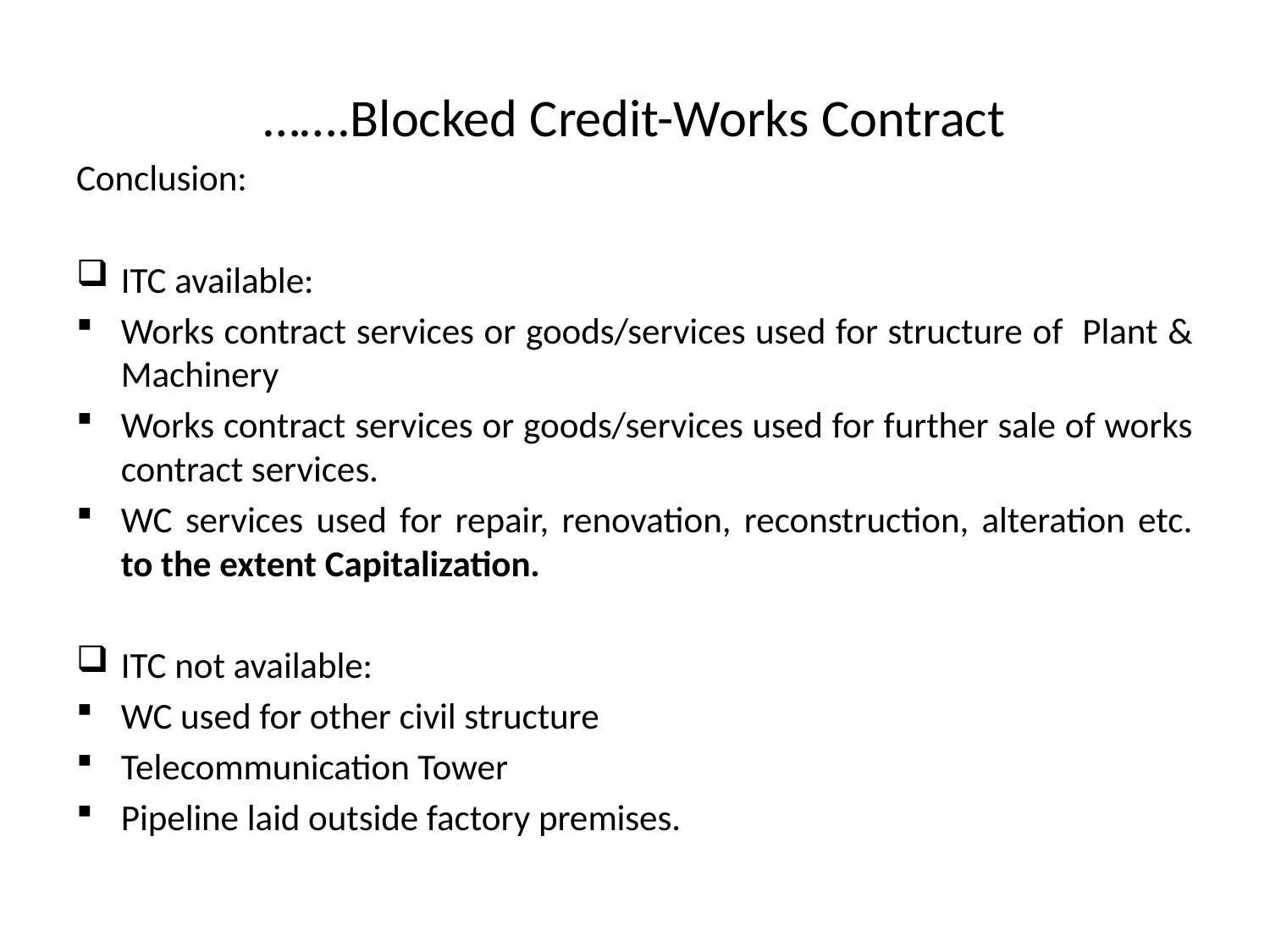

# …….Blocked Credit-Works Contract
Conclusion:

ITC available:
Works contract services or goods/services used for structure of  Plant & Machinery
Works contract services or goods/services used for further sale of works contract services.
WC services used for repair, renovation, reconstruction, alteration etc. to the extent Capitalization.

ITC not available:
WC used for other civil structure
Telecommunication Tower
Pipeline laid outside factory premises.